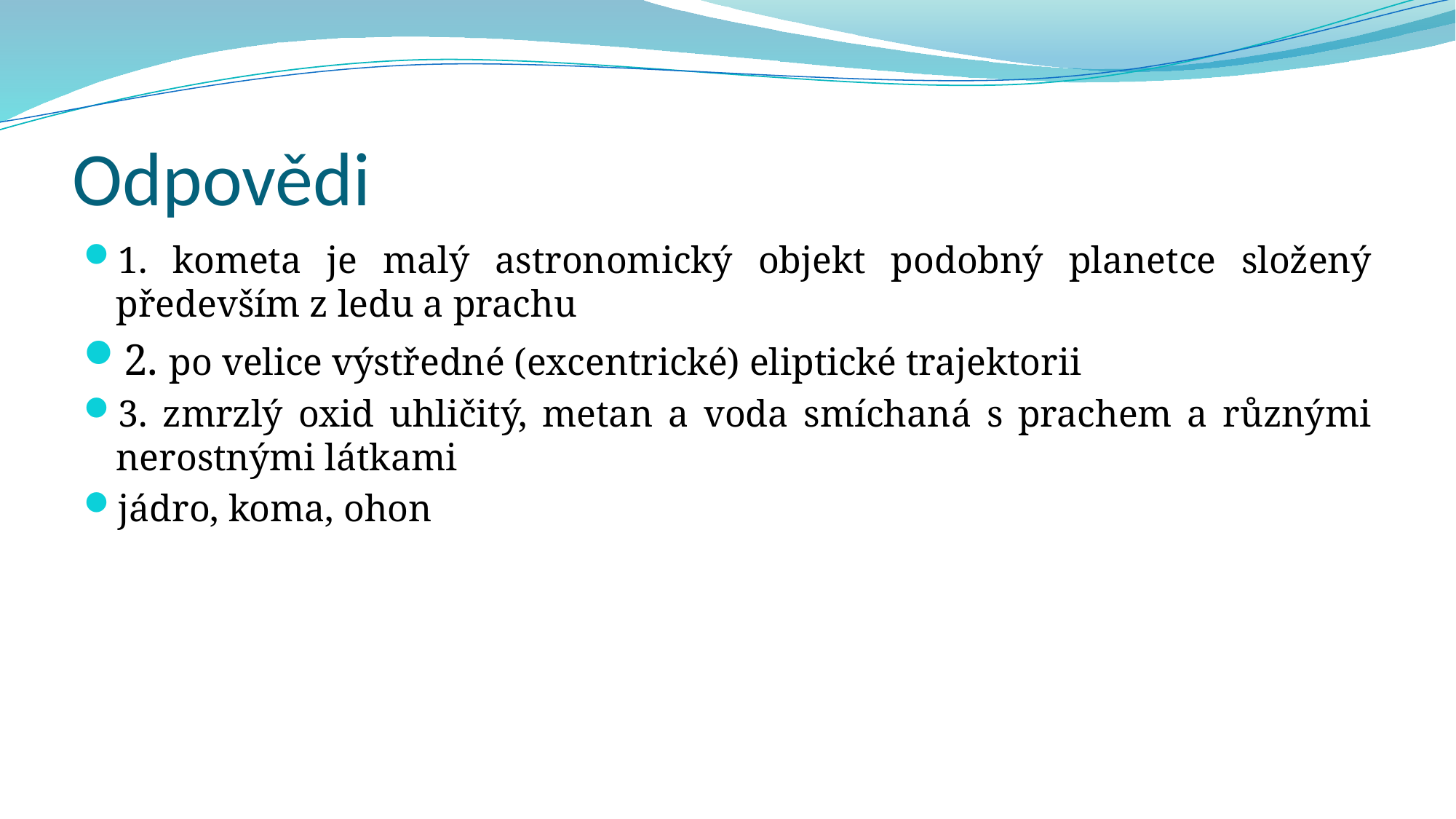

# Odpovědi
1. kometa je malý astronomický objekt podobný planetce složený především z ledu a prachu
2. po velice výstředné (excentrické) eliptické trajektorii
3. zmrzlý oxid uhličitý, metan a voda smíchaná s prachem a různými nerostnými látkami
jádro, koma, ohon